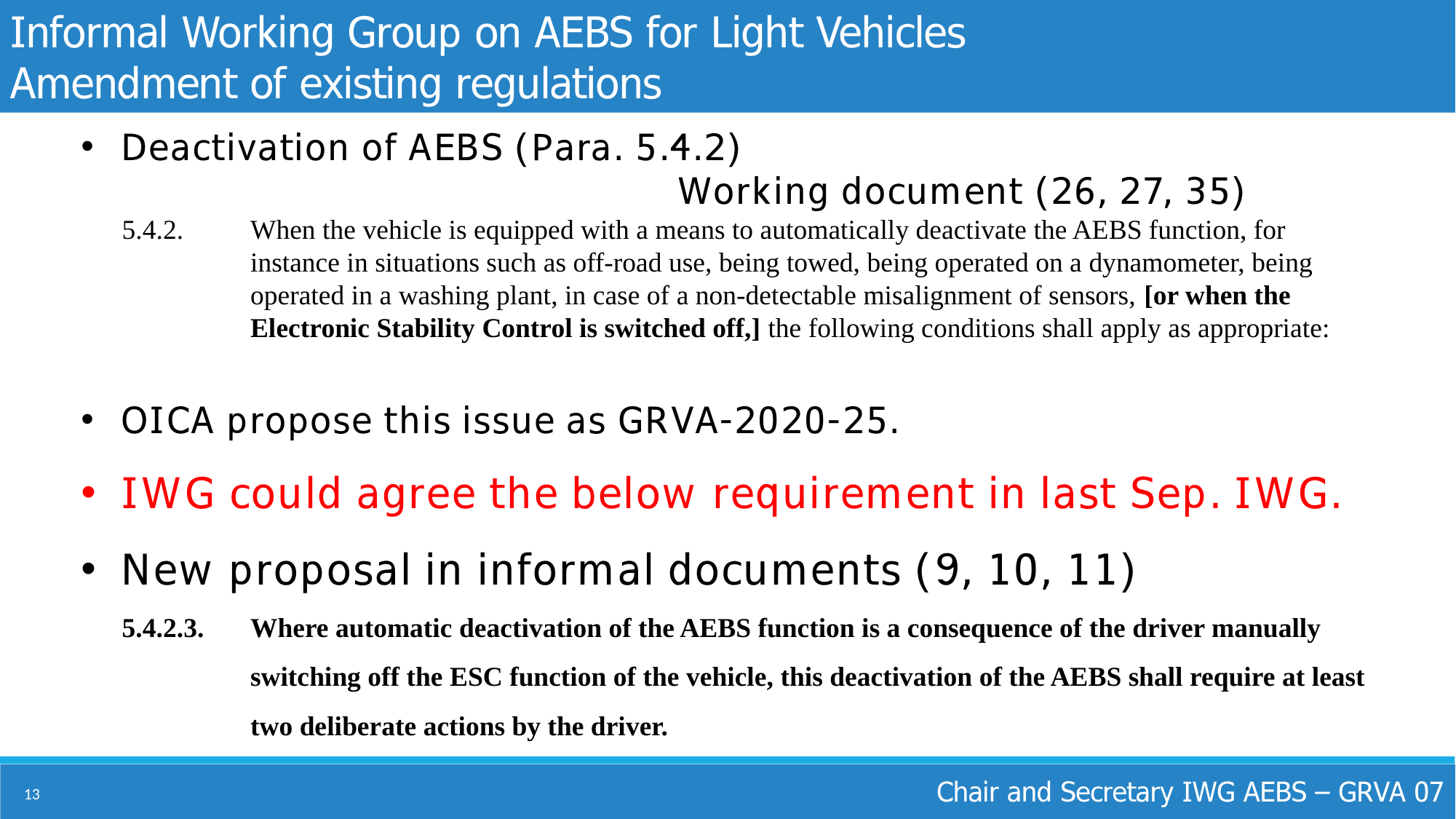

Informal Working Group on AEBS for Light Vehicles
Amendment of existing regulations
Deactivation of AEBS (Para. 5.4.2)
Working document (26, 27, 35)
5.4.2.	When the vehicle is equipped with a means to automatically deactivate the AEBS function, for instance in situations such as off-road use, being towed, being operated on a dynamometer, being operated in a washing plant, in case of a non-detectable misalignment of sensors, [or when the Electronic Stability Control is switched off,] the following conditions shall apply as appropriate:

OICA propose this issue as GRVA-2020-25.
IWG could agree the below requirement in last Sep. IWG.
New proposal in informal documents (9, 10, 11)
5.4.2.3.   	Where automatic deactivation of the AEBS function is a consequence of the driver manually switching off the ESC function of the vehicle, this deactivation of the AEBS shall require at least two deliberate actions by the driver.
Chair and Secretary IWG AEBS – GRVA 07
13